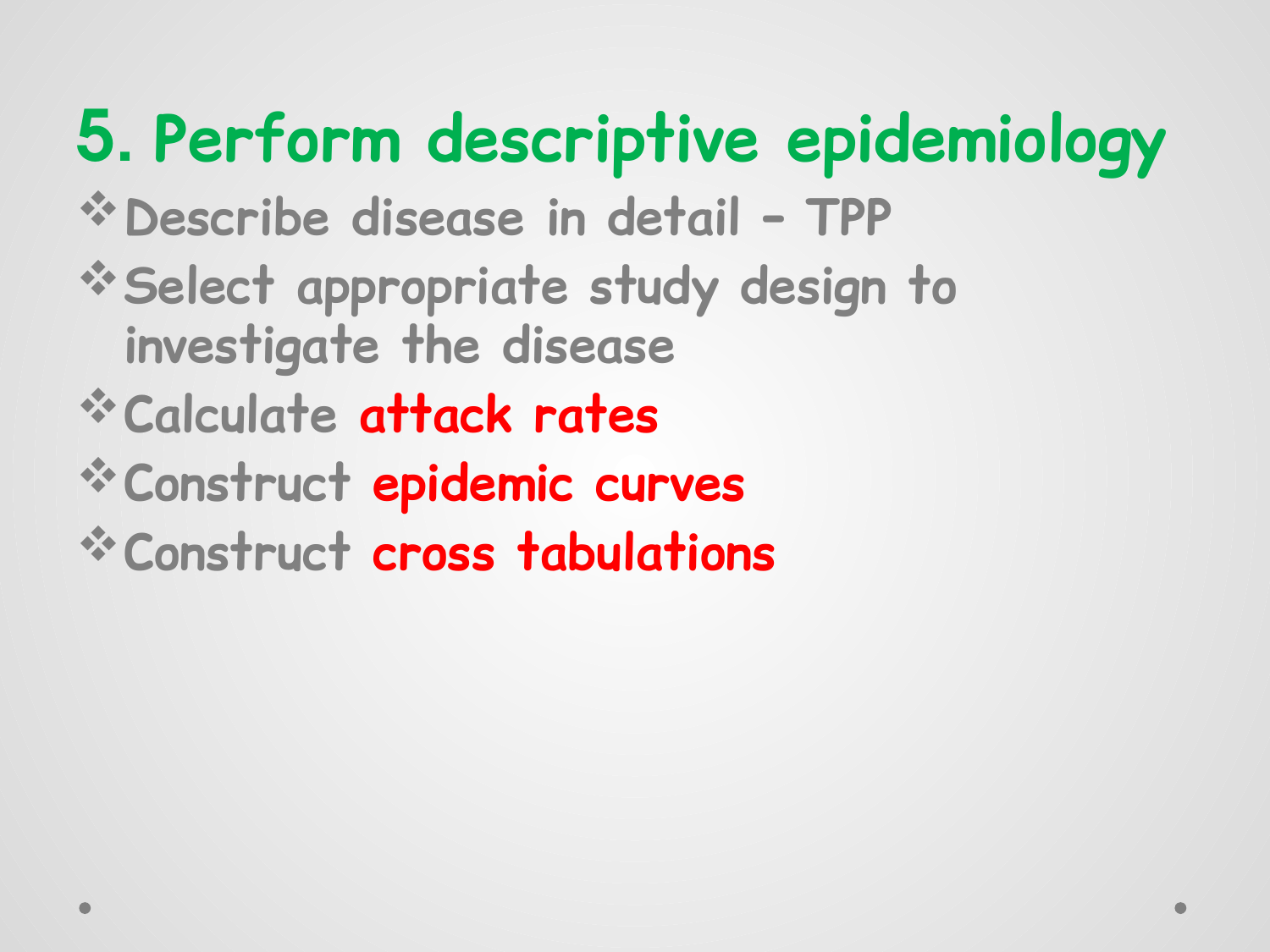

5. Perform descriptive epidemiology
Describe disease in detail – TPP
Select appropriate study design to investigate the disease
Calculate attack rates
Construct epidemic curves
Construct cross tabulations